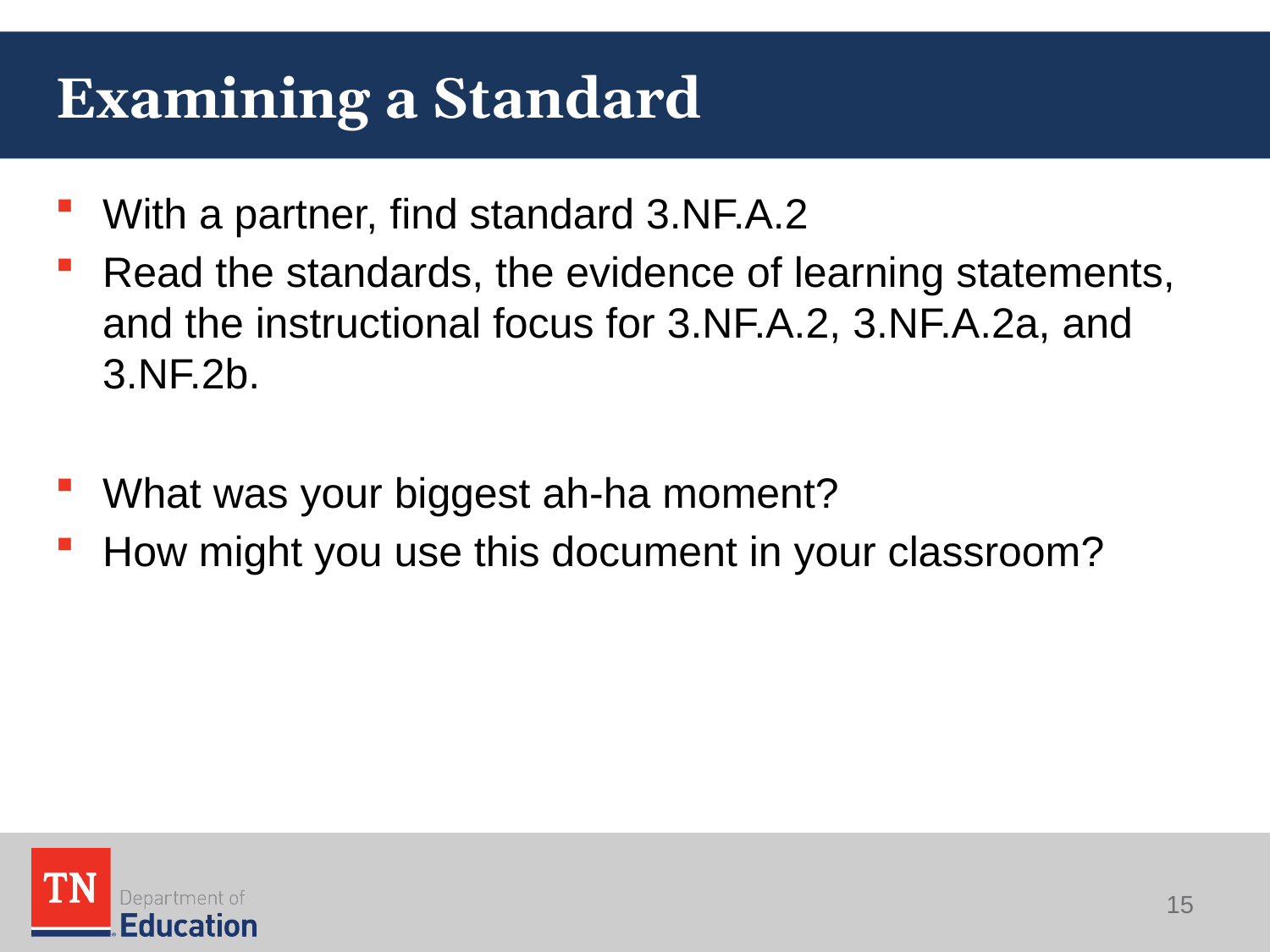

# Examining a Standard
With a partner, find standard 3.NF.A.2
Read the standards, the evidence of learning statements, and the instructional focus for 3.NF.A.2, 3.NF.A.2a, and 3.NF.2b.

What was your biggest ah-ha moment?
How might you use this document in your classroom?
15